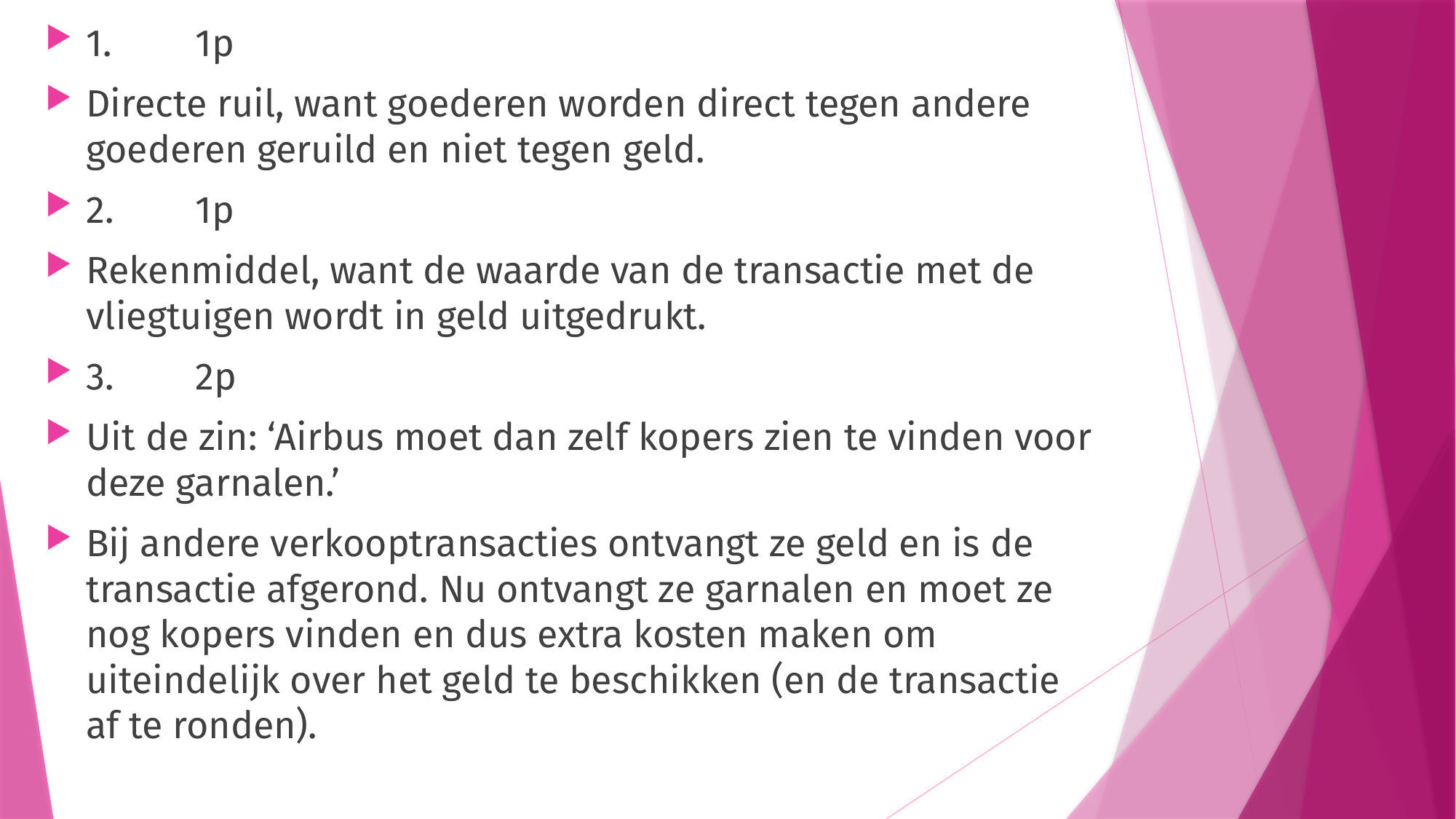

1.	1p
Directe ruil, want goederen worden direct tegen andere goederen geruild en niet tegen geld.
2.	1p
Rekenmiddel, want de waarde van de transactie met de vliegtuigen wordt in geld uitgedrukt.
3.	2p
Uit de zin: ‘Airbus moet dan zelf kopers zien te vinden voor deze garnalen.’
Bij andere verkooptransacties ontvangt ze geld en is de transactie afgerond. Nu ontvangt ze garnalen en moet ze nog kopers vinden en dus extra kosten maken om uiteindelijk over het geld te beschikken (en de transactie af te ronden).